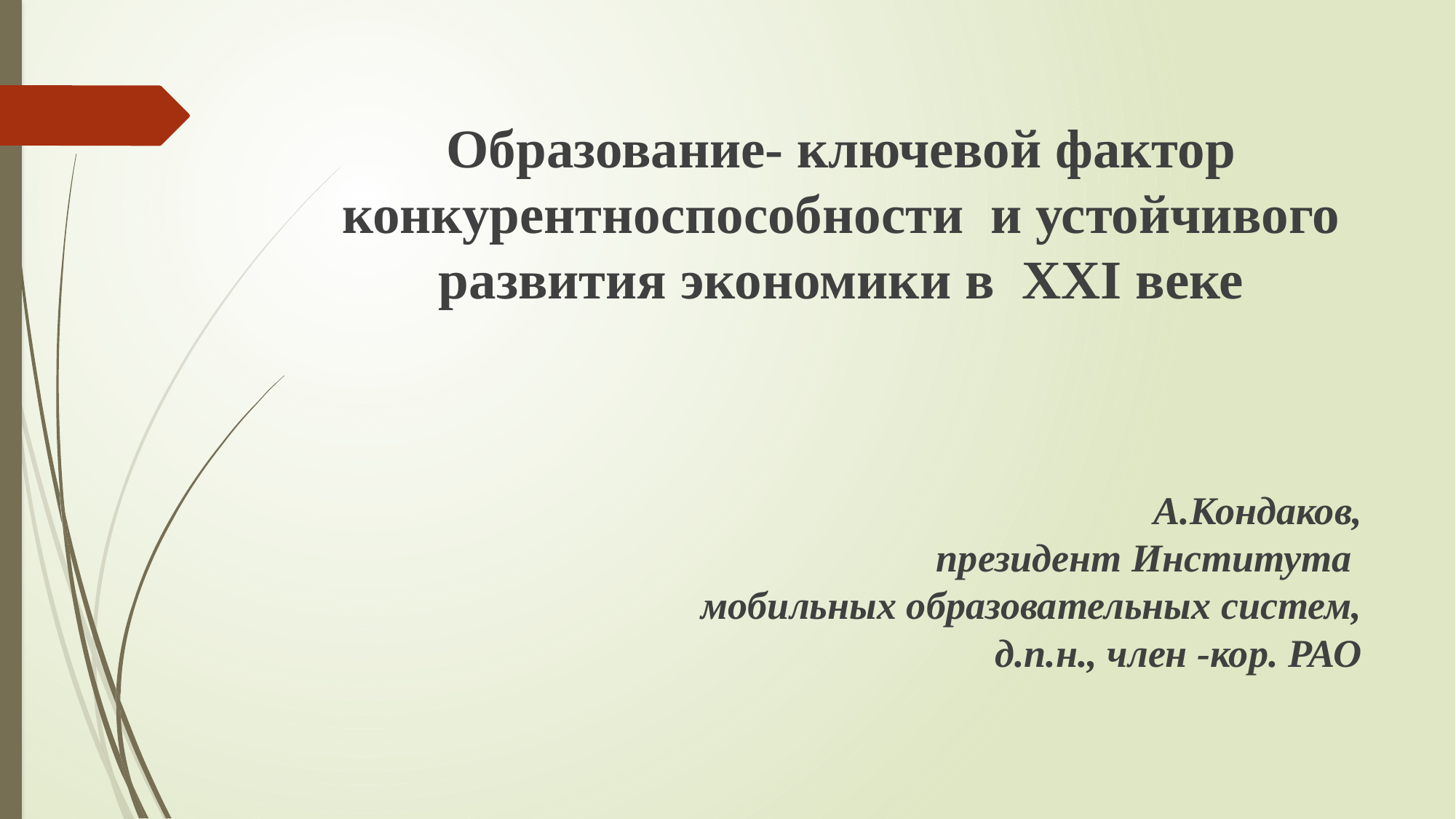

#
Образование- ключевой фактор конкурентноспособности  и устойчивого развития экономики в  XXI веке

А.Кондаков,
 президент Института
мобильных образовательных систем,
д.п.н., член -кор. РАО